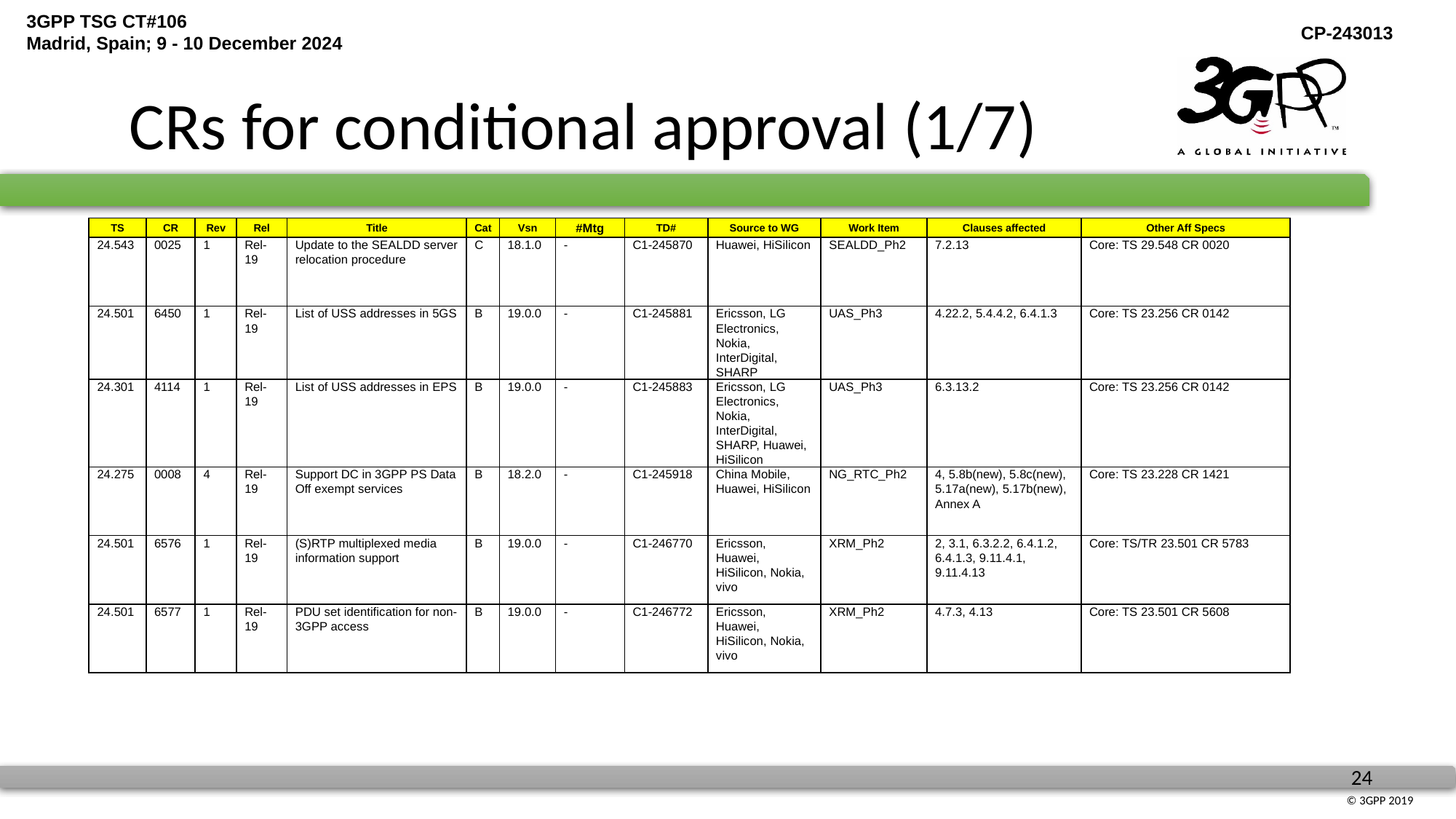

# CRs for conditional approval (1/7)
| TS | CR | Rev | Rel | Title | Cat | Vsn | #Mtg | TD# | Source to WG | Work Item | Clauses affected | Other Aff Specs |
| --- | --- | --- | --- | --- | --- | --- | --- | --- | --- | --- | --- | --- |
| 24.543 | 0025 | 1 | Rel-19 | Update to the SEALDD server relocation procedure | C | 18.1.0 | - | C1-245870 | Huawei, HiSilicon | SEALDD\_Ph2 | 7.2.13 | Core: TS 29.548 CR 0020 |
| 24.501 | 6450 | 1 | Rel-19 | List of USS addresses in 5GS | B | 19.0.0 | - | C1-245881 | Ericsson, LG Electronics, Nokia, InterDigital, SHARP | UAS\_Ph3 | 4.22.2, 5.4.4.2, 6.4.1.3 | Core: TS 23.256 CR 0142 |
| 24.301 | 4114 | 1 | Rel-19 | List of USS addresses in EPS | B | 19.0.0 | - | C1-245883 | Ericsson, LG Electronics, Nokia, InterDigital, SHARP, Huawei, HiSilicon | UAS\_Ph3 | 6.3.13.2 | Core: TS 23.256 CR 0142 |
| 24.275 | 0008 | 4 | Rel-19 | Support DC in 3GPP PS Data Off exempt services | B | 18.2.0 | - | C1-245918 | China Mobile, Huawei, HiSilicon | NG\_RTC\_Ph2 | 4, 5.8b(new), 5.8c(new), 5.17a(new), 5.17b(new), Annex A | Core: TS 23.228 CR 1421 |
| 24.501 | 6576 | 1 | Rel-19 | (S)RTP multiplexed media information support | B | 19.0.0 | - | C1-246770 | Ericsson, Huawei, HiSilicon, Nokia, vivo | XRM\_Ph2 | 2, 3.1, 6.3.2.2, 6.4.1.2, 6.4.1.3, 9.11.4.1, 9.11.4.13 | Core: TS/TR 23.501 CR 5783 |
| 24.501 | 6577 | 1 | Rel-19 | PDU set identification for non-3GPP access | B | 19.0.0 | - | C1-246772 | Ericsson, Huawei, HiSilicon, Nokia, vivo | XRM\_Ph2 | 4.7.3, 4.13 | Core: TS 23.501 CR 5608 |